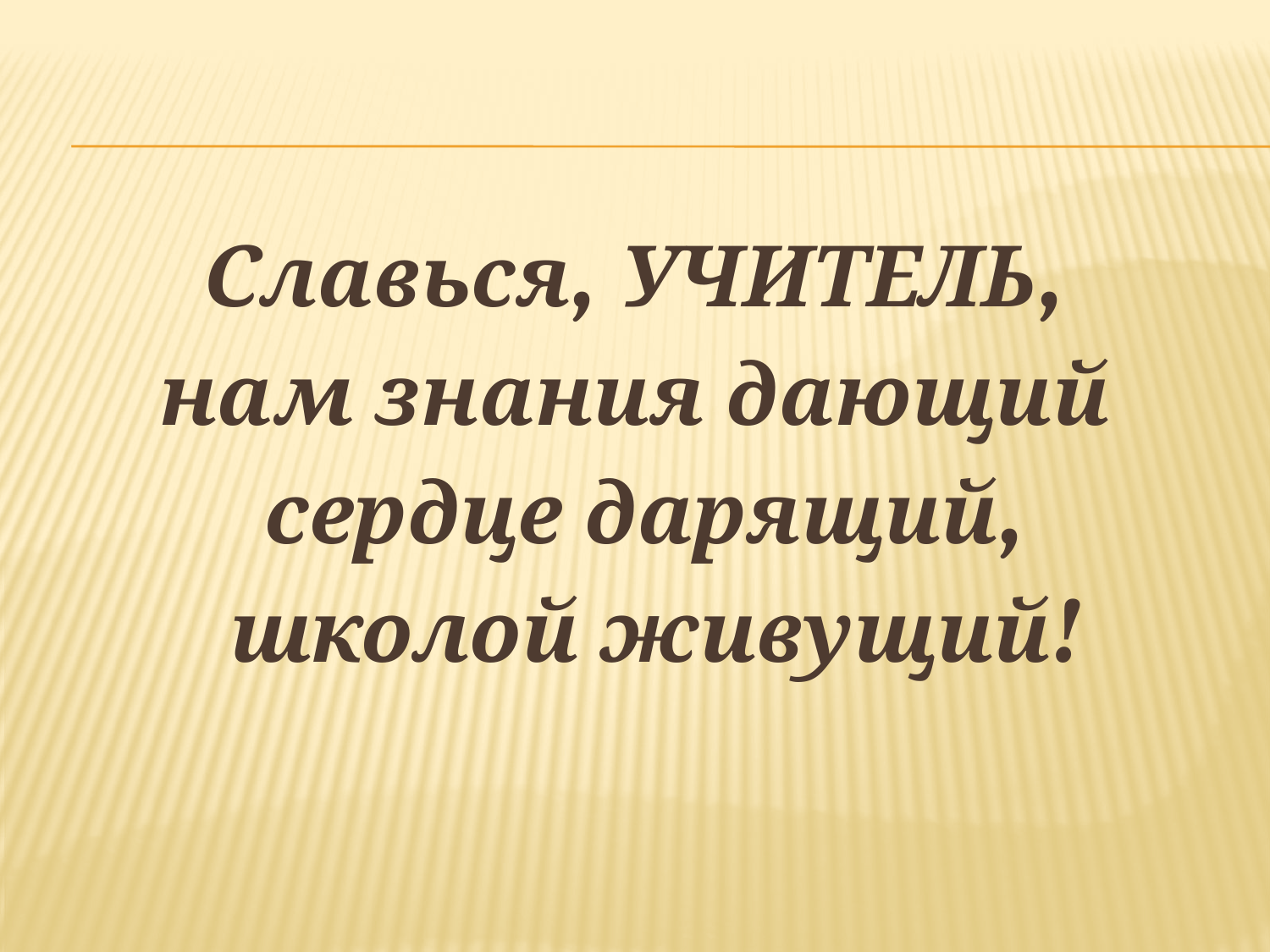

Славься, УЧИТЕЛЬ,
нам знания дающий
сердце дарящий,
 школой живущий!